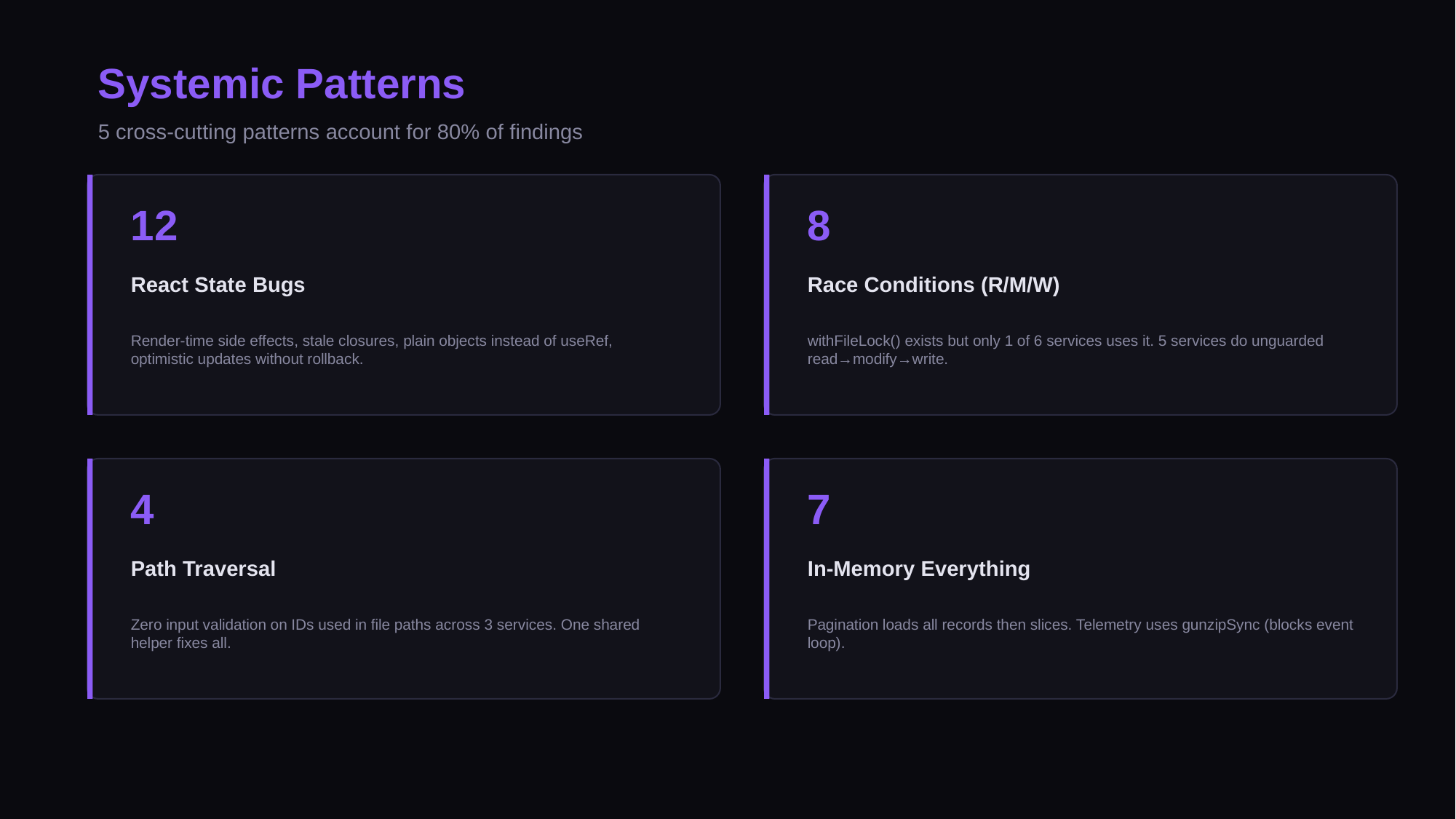

Systemic Patterns
5 cross-cutting patterns account for 80% of findings

12
8
React State Bugs
Race Conditions (R/M/W)
Render-time side effects, stale closures, plain objects instead of useRef, optimistic updates without rollback.
withFileLock() exists but only 1 of 6 services uses it. 5 services do unguarded read→modify→write.

4
7
Path Traversal
In-Memory Everything
Zero input validation on IDs used in file paths across 3 services. One shared helper fixes all.
Pagination loads all records then slices. Telemetry uses gunzipSync (blocks event loop).